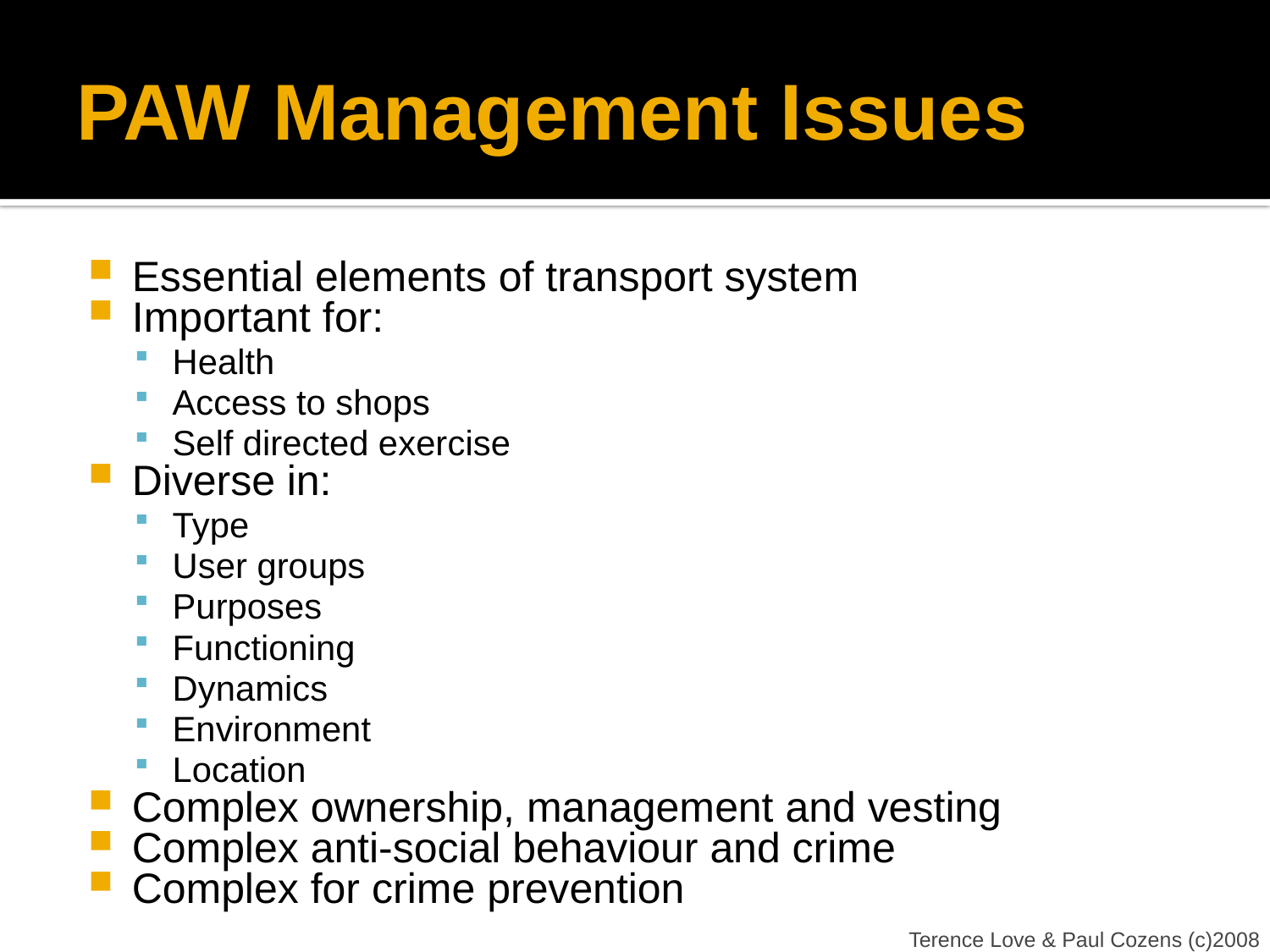

# PAW Management Issues
Essential elements of transport system
Important for:
Health
Access to shops
Self directed exercise
Diverse in:
Type
User groups
Purposes
Functioning
Dynamics
Environment
Location
Complex ownership, management and vesting
Complex anti-social behaviour and crime
Complex for crime prevention

Terence Love & Paul Cozens (c)2008